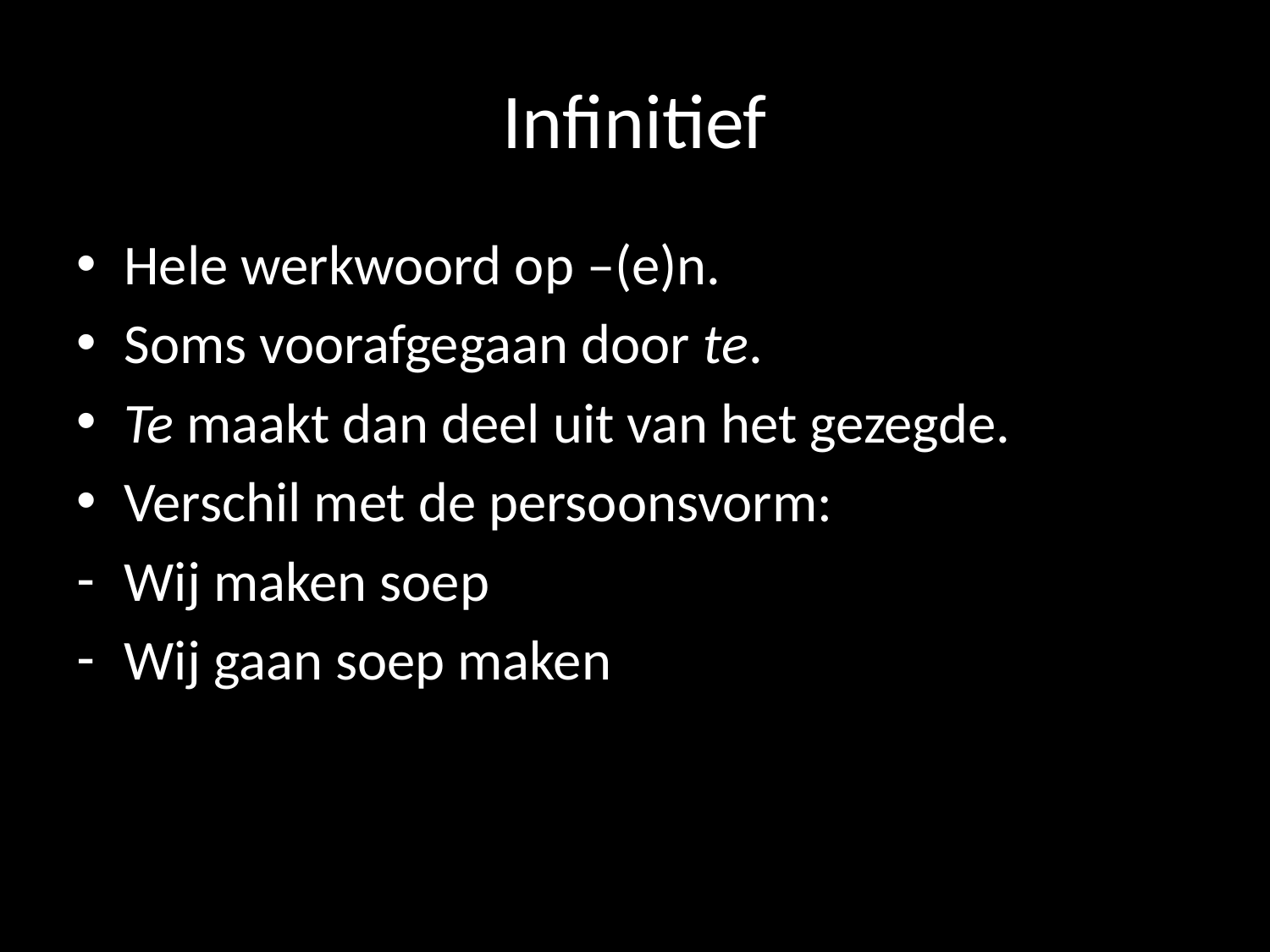

# Infinitief
Hele werkwoord op –(e)n.
Soms voorafgegaan door te.
Te maakt dan deel uit van het gezegde.
Verschil met de persoonsvorm:
Wij maken soep
Wij gaan soep maken